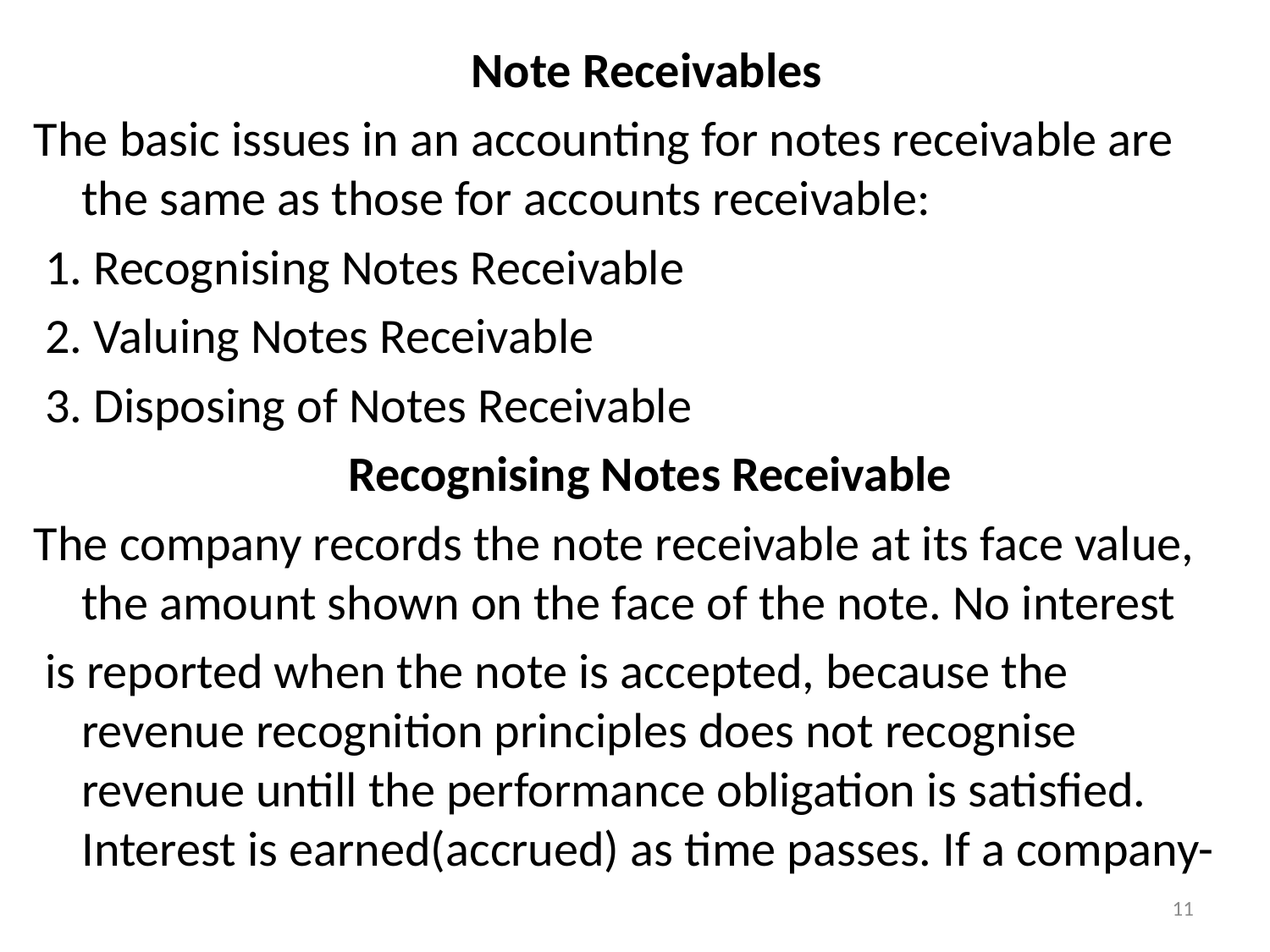

Note Receivables
The basic issues in an accounting for notes receivable are the same as those for accounts receivable:
 1. Recognising Notes Receivable
 2. Valuing Notes Receivable
 3. Disposing of Notes Receivable
                            Recognising Notes Receivable
The company records the note receivable at its face value, the amount shown on the face of the note. No interest
 is reported when the note is accepted, because the revenue recognition principles does not recognise revenue untill the performance obligation is satisfied. Interest is earned(accrued) as time passes. If a company-

11